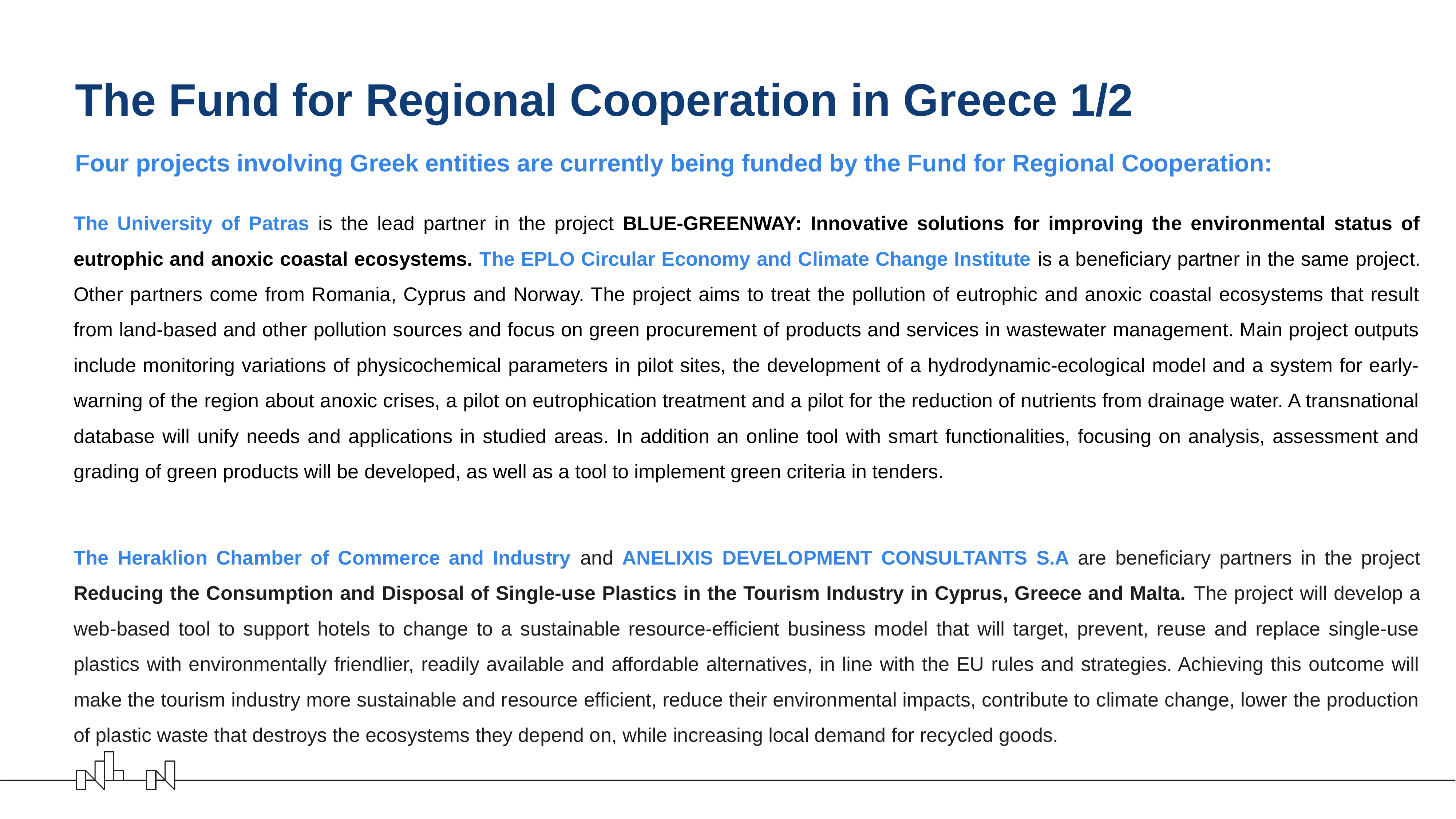

# The Fund for Regional Cooperation in Greece 1/2
Four projects involving Greek entities are currently being funded by the Fund for Regional Cooperation:
The University of Patras is the lead partner in the project BLUE-GREENWAY: Innovative solutions for improving the environmental status of eutrophic and anoxic coastal ecosystems. The EPLO Circular Economy and Climate Change Institute is a beneficiary partner in the same project. Other partners come from Romania, Cyprus and Norway. The project aims to treat the pollution of eutrophic and anoxic coastal ecosystems that result from land-based and other pollution sources and focus on green procurement of products and services in wastewater management. Main project outputs include monitoring variations of physicochemical parameters in pilot sites, the development of a hydrodynamic-ecological model and a system for early-warning of the region about anoxic crises, a pilot on eutrophication treatment and a pilot for the reduction of nutrients from drainage water. A transnational database will unify needs and applications in studied areas. In addition an online tool with smart functionalities, focusing on analysis, assessment and grading of green products will be developed, as well as a tool to implement green criteria in tenders.

The Heraklion Chamber of Commerce and Industry and ANELIXIS DEVELOPMENT CONSULTANTS S.A are beneficiary partners in the project Reducing the Consumption and Disposal of Single-use Plastics in the Tourism Industry in Cyprus, Greece and Malta. The project will develop a web-based tool to support hotels to change to a sustainable resource-efficient business model that will target, prevent, reuse and replace single-use plastics with environmentally friendlier, readily available and affordable alternatives, in line with the EU rules and strategies. Achieving this outcome will make the tourism industry more sustainable and resource efficient, reduce their environmental impacts, contribute to climate change, lower the production of plastic waste that destroys the ecosystems they depend on, while increasing local demand for recycled goods.